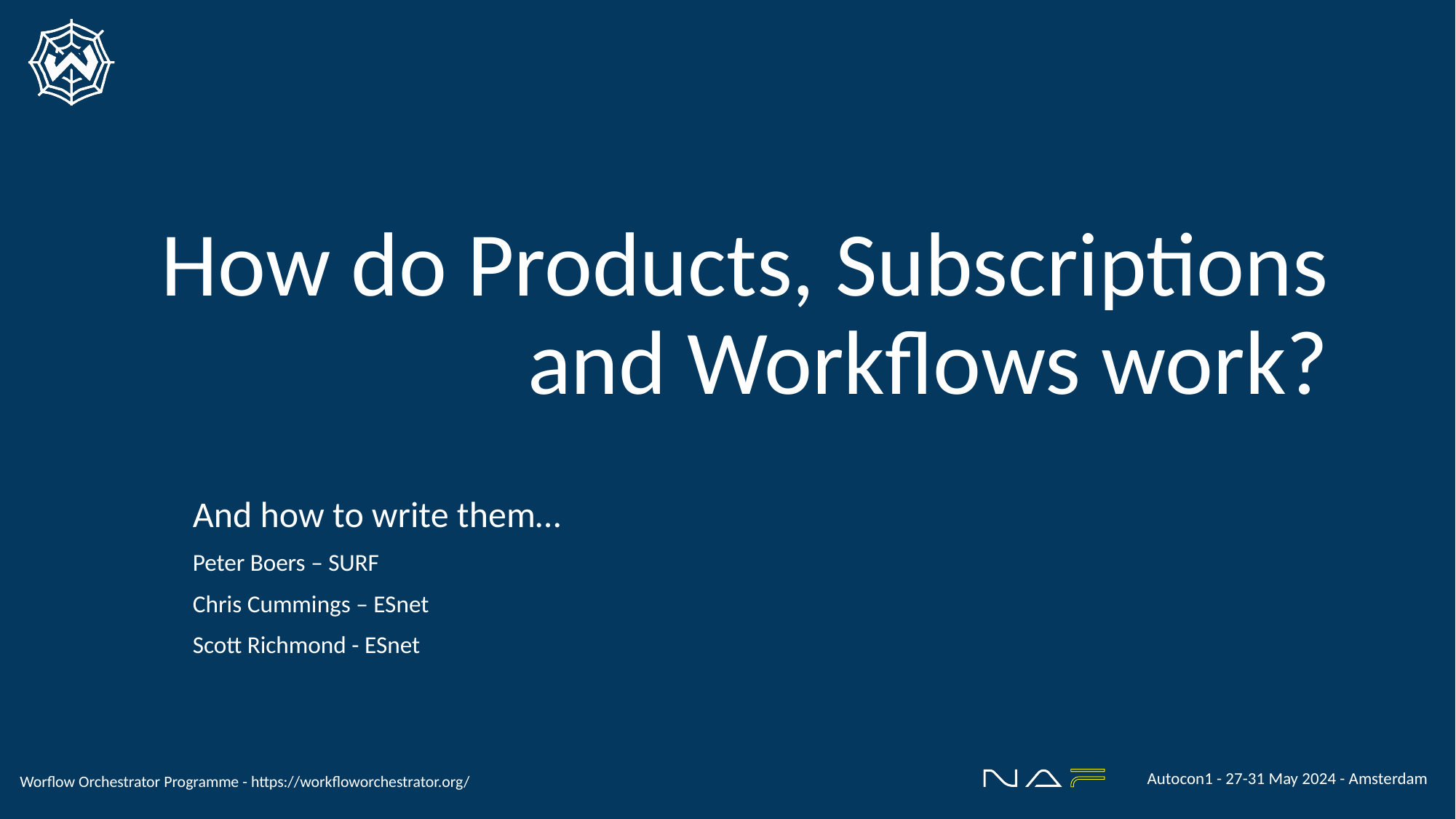

# How do Products, Subscriptions and Workflows work?
And how to write them…
Peter Boers – SURF
Chris Cummings – ESnet
Scott Richmond - ESnet
Autocon1 - 27-31 May 2024 - Amsterdam
Worflow Orchestrator Programme - https://workfloworchestrator.org/